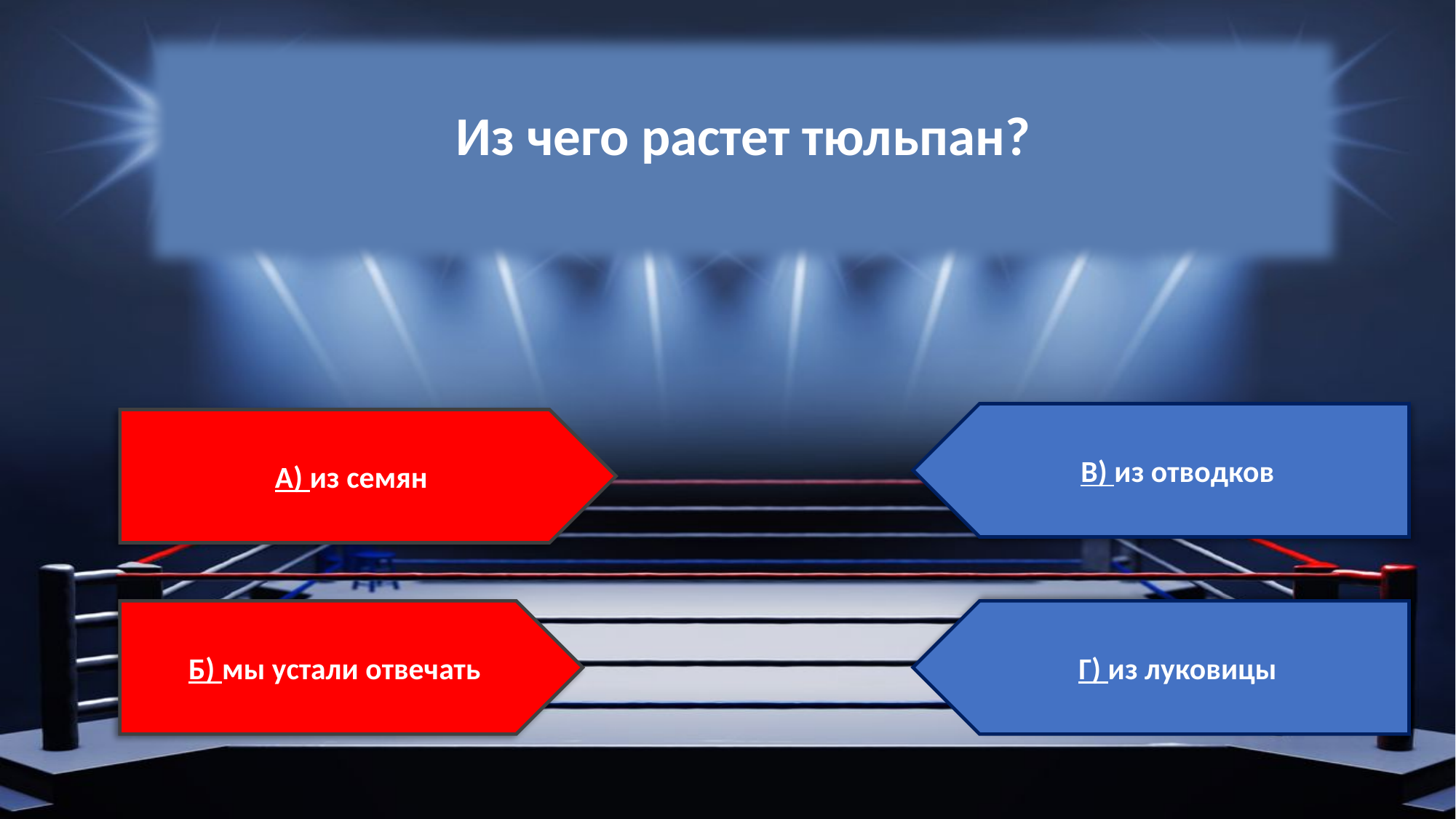

Из чего растет тюльпан?

В) из отводков
А) из семян
Б) мы устали отвечать
Г) из луковицы